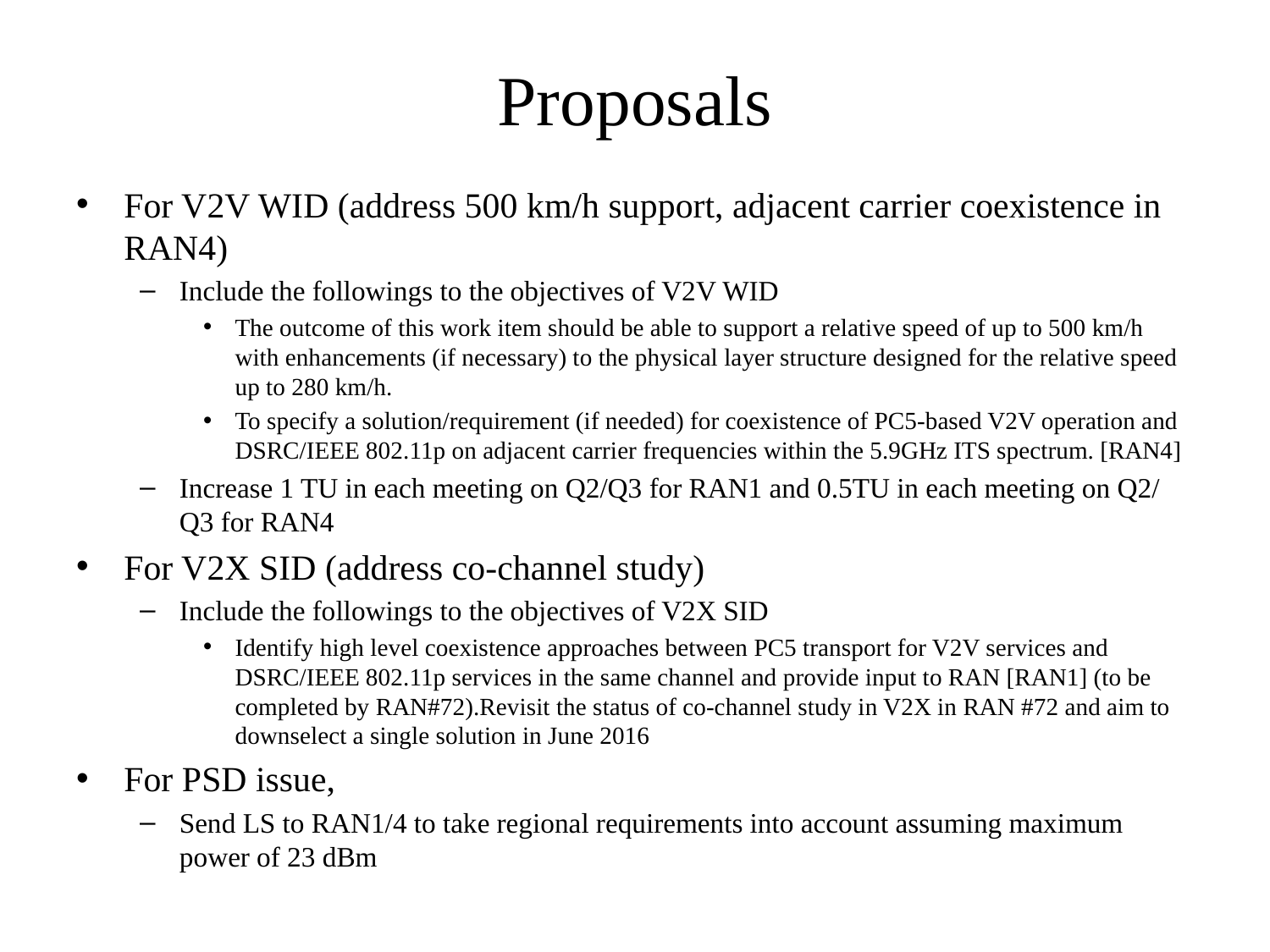

# Proposals
For V2V WID (address 500 km/h support, adjacent carrier coexistence in RAN4)
Include the followings to the objectives of V2V WID
The outcome of this work item should be able to support a relative speed of up to 500 km/h with enhancements (if necessary) to the physical layer structure designed for the relative speed up to 280 km/h.
To specify a solution/requirement (if needed) for coexistence of PC5-based V2V operation and DSRC/IEEE 802.11p on adjacent carrier frequencies within the 5.9GHz ITS spectrum. [RAN4]
Increase 1 TU in each meeting on Q2/Q3 for RAN1 and 0.5TU in each meeting on Q2/Q3 for RAN4
For V2X SID (address co-channel study)
Include the followings to the objectives of V2X SID
Identify high level coexistence approaches between PC5 transport for V2V services and DSRC/IEEE 802.11p services in the same channel and provide input to RAN [RAN1] (to be completed by RAN#72).Revisit the status of co-channel study in V2X in RAN #72 and aim to downselect a single solution in June 2016
For PSD issue,
Send LS to RAN1/4 to take regional requirements into account assuming maximum power of 23 dBm